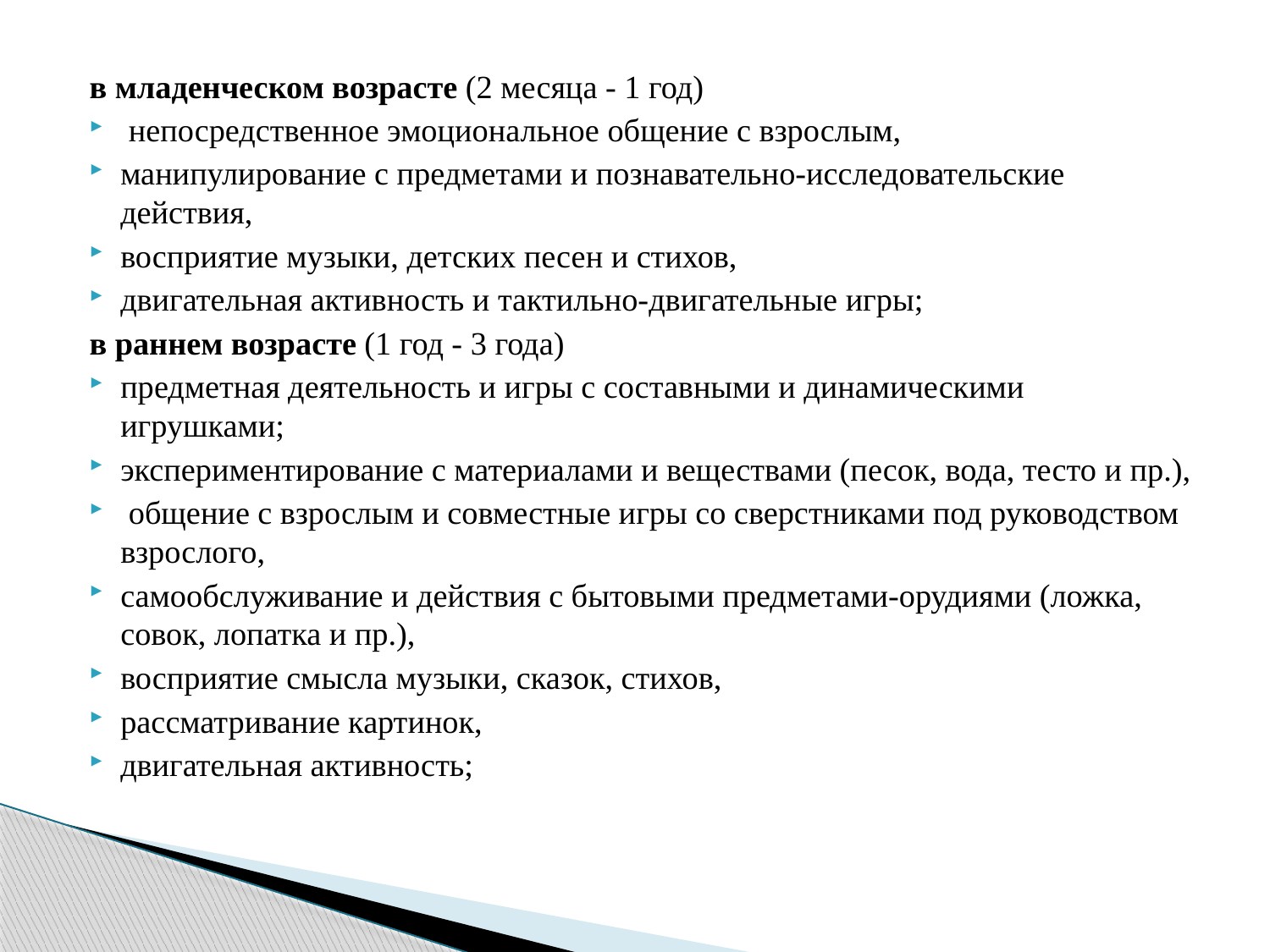

в младенческом возрасте (2 месяца - 1 год)
 непосредственное эмоциональное общение с взрослым,
манипулирование с предметами и познавательно-исследовательские действия,
восприятие музыки, детских песен и стихов,
двигательная активность и тактильно-двигательные игры;
в раннем возрасте (1 год - 3 года)
предметная деятельность и игры с составными и динамическими игрушками;
экспериментирование с материалами и веществами (песок, вода, тесто и пр.),
 общение с взрослым и совместные игры со сверстниками под руководством взрослого,
самообслуживание и действия с бытовыми предметами-орудиями (ложка, совок, лопатка и пр.),
восприятие смысла музыки, сказок, стихов,
рассматривание картинок,
двигательная активность;